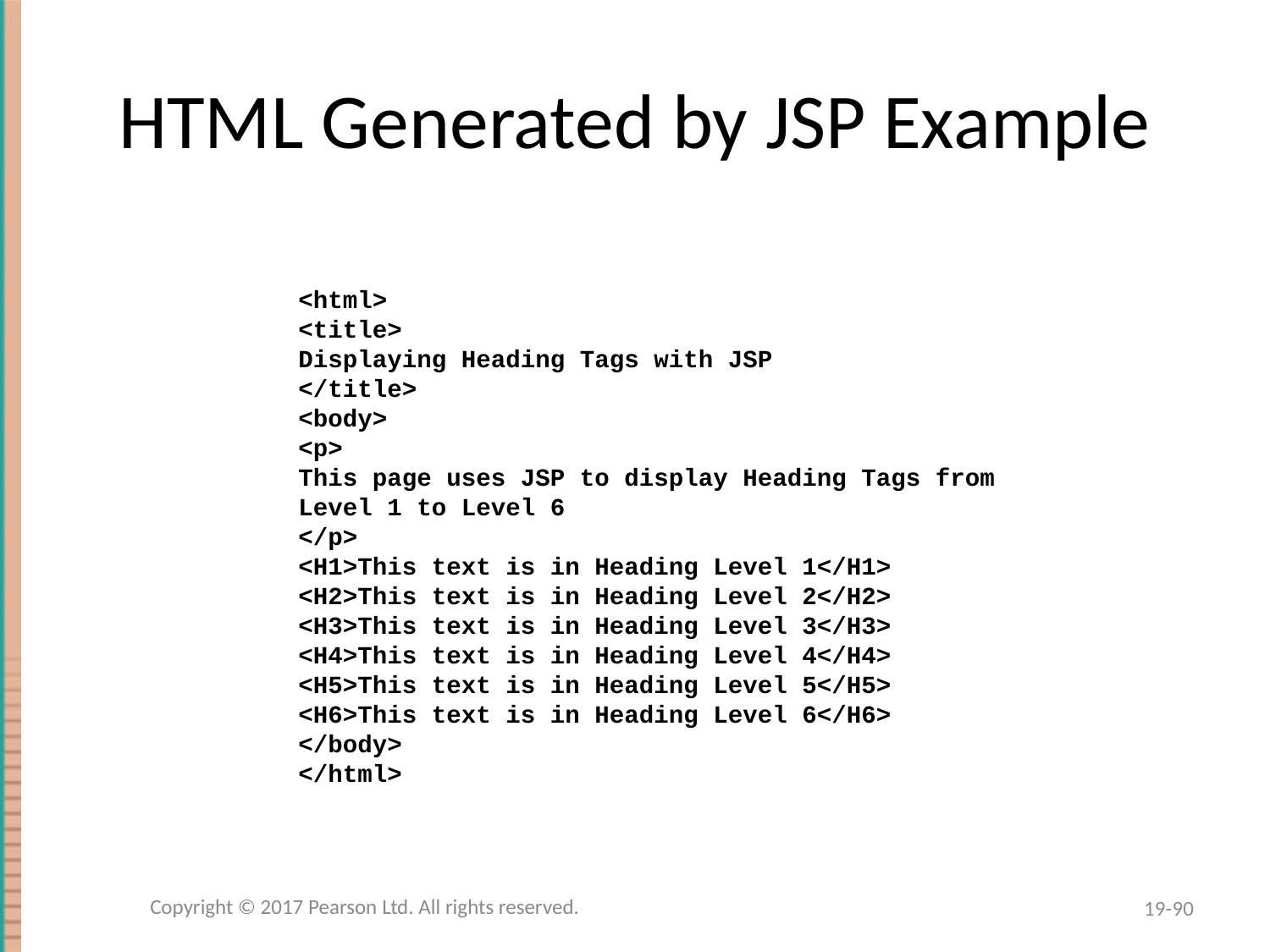

# HTML Generated by JSP Example
<html>
<title>
Displaying Heading Tags with JSP
</title>
<body>
<p>
This page uses JSP to display Heading Tags from
Level 1 to Level 6
</p>
<H1>This text is in Heading Level 1</H1>
<H2>This text is in Heading Level 2</H2>
<H3>This text is in Heading Level 3</H3>
<H4>This text is in Heading Level 4</H4>
<H5>This text is in Heading Level 5</H5>
<H6>This text is in Heading Level 6</H6>
</body>
</html>
Copyright © 2017 Pearson Ltd. All rights reserved.
19-90